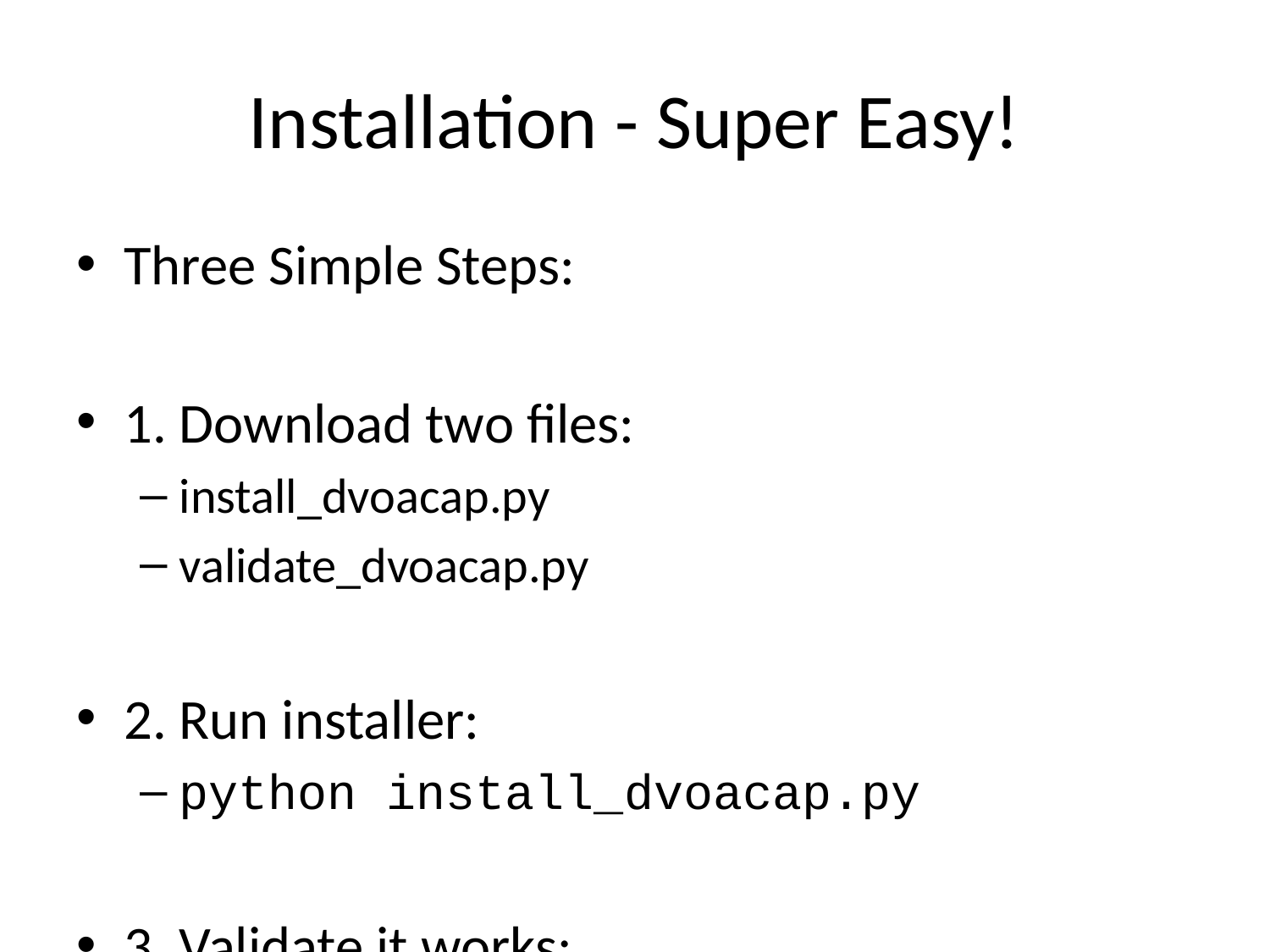

# Installation - Super Easy!
Three Simple Steps:

1. Download two files:
install_dvoacap.py
validate_dvoacap.py

2. Run installer:
python install_dvoacap.py

3. Validate it works:
python validate_dvoacap.py